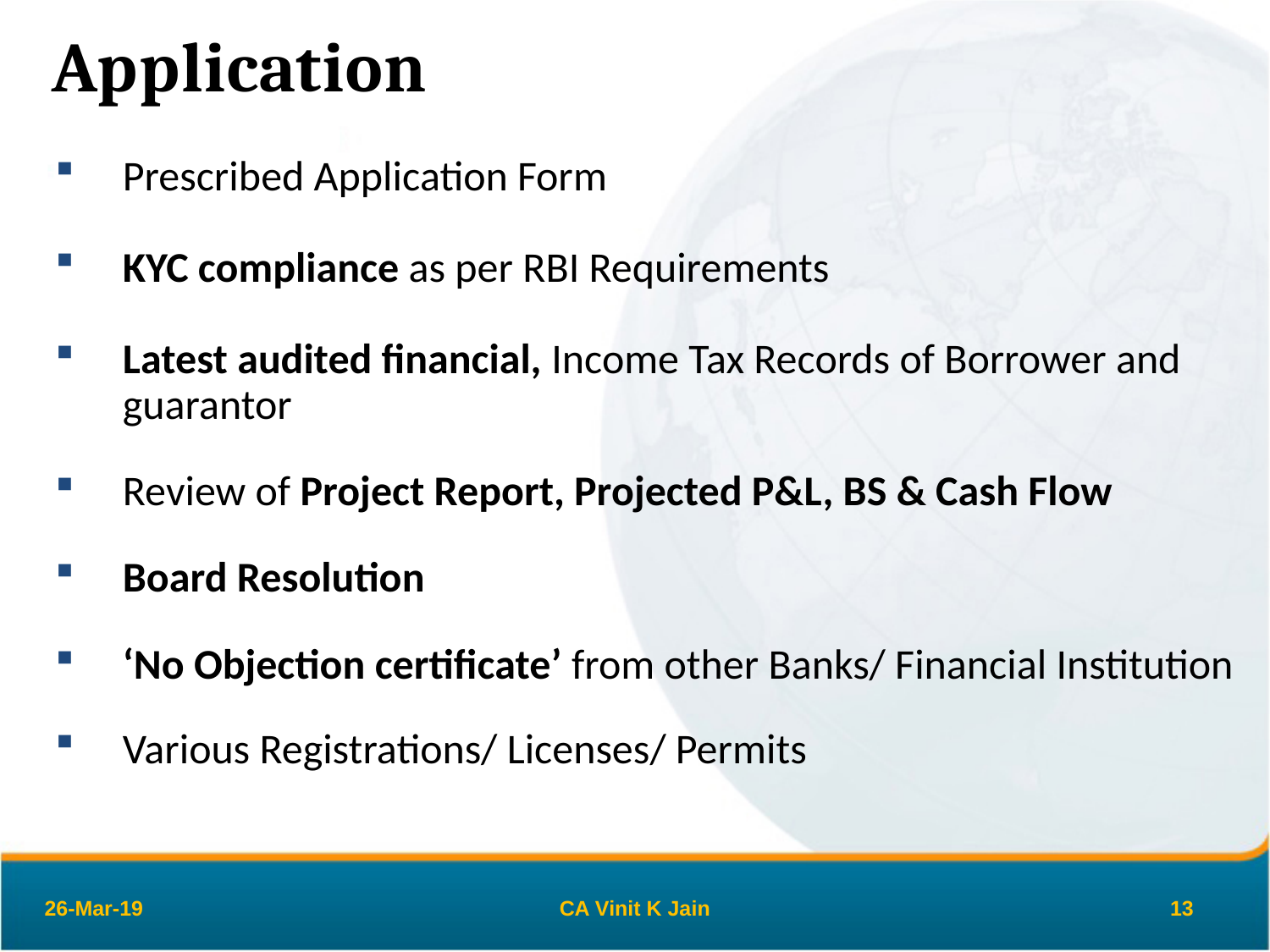

# Application
Prescribed Application Form

KYC compliance as per RBI Requirements

Latest audited financial, Income Tax Records of Borrower and guarantor

Review of Project Report, Projected P&L, BS & Cash Flow

Board Resolution

‘No Objection certificate’ from other Banks/ Financial Institution

Various Registrations/ Licenses/ Permits

26-Mar-19
CA Vinit K Jain
13